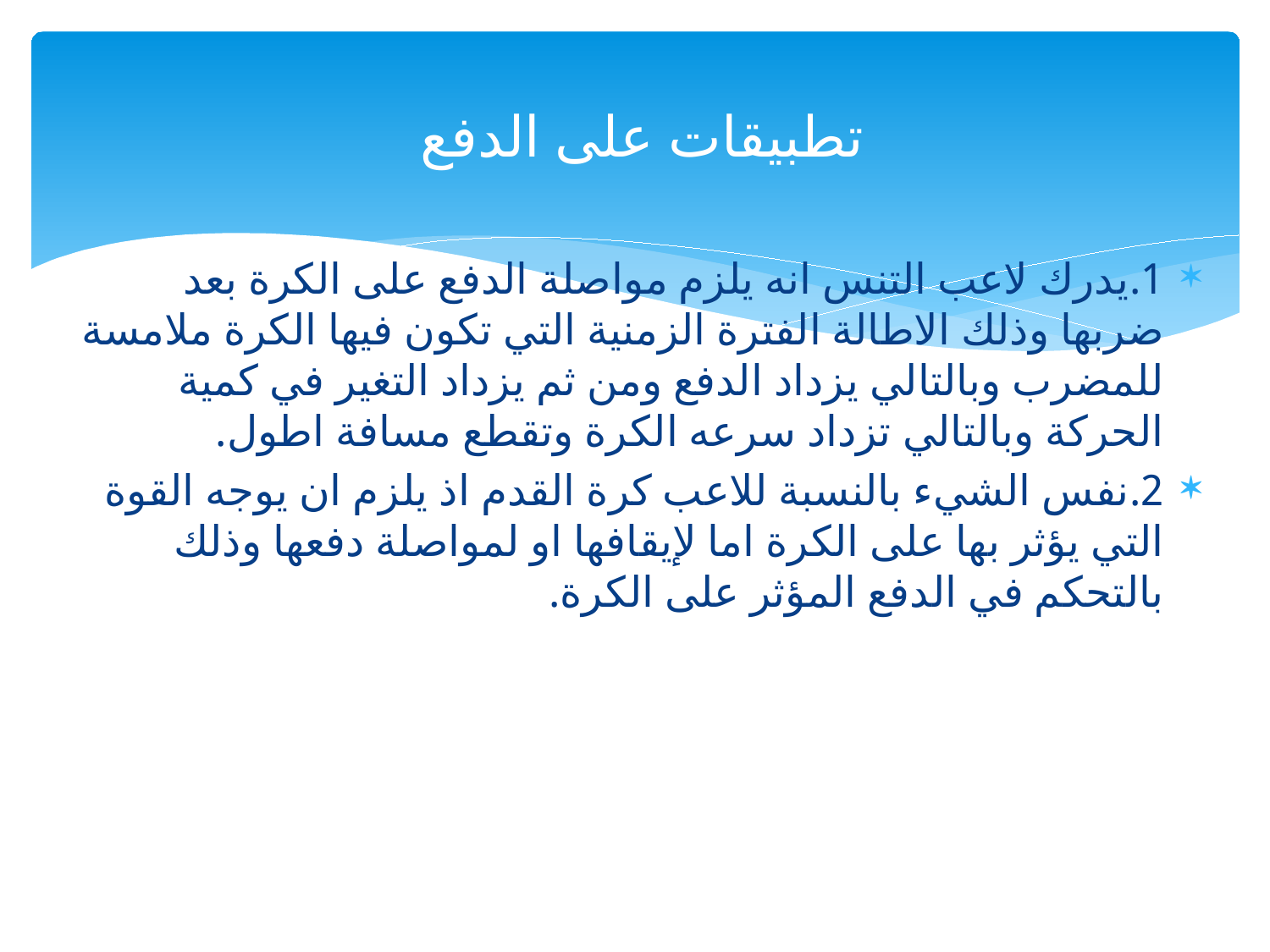

# تطبيقات على الدفع

1.	يدرك لاعب التنس انه يلزم مواصلة الدفع على الكرة بعد ضربها وذلك الاطالة الفترة الزمنية التي تكون فيها الكرة ملامسة للمضرب وبالتالي يزداد الدفع ومن ثم يزداد التغير في كمية الحركة وبالتالي تزداد سرعه الكرة وتقطع مسافة اطول.
2.	نفس الشيء بالنسبة للاعب كرة القدم اذ يلزم ان يوجه القوة التي يؤثر بها على الكرة اما لإيقافها او لمواصلة دفعها وذلك بالتحكم في الدفع المؤثر على الكرة.